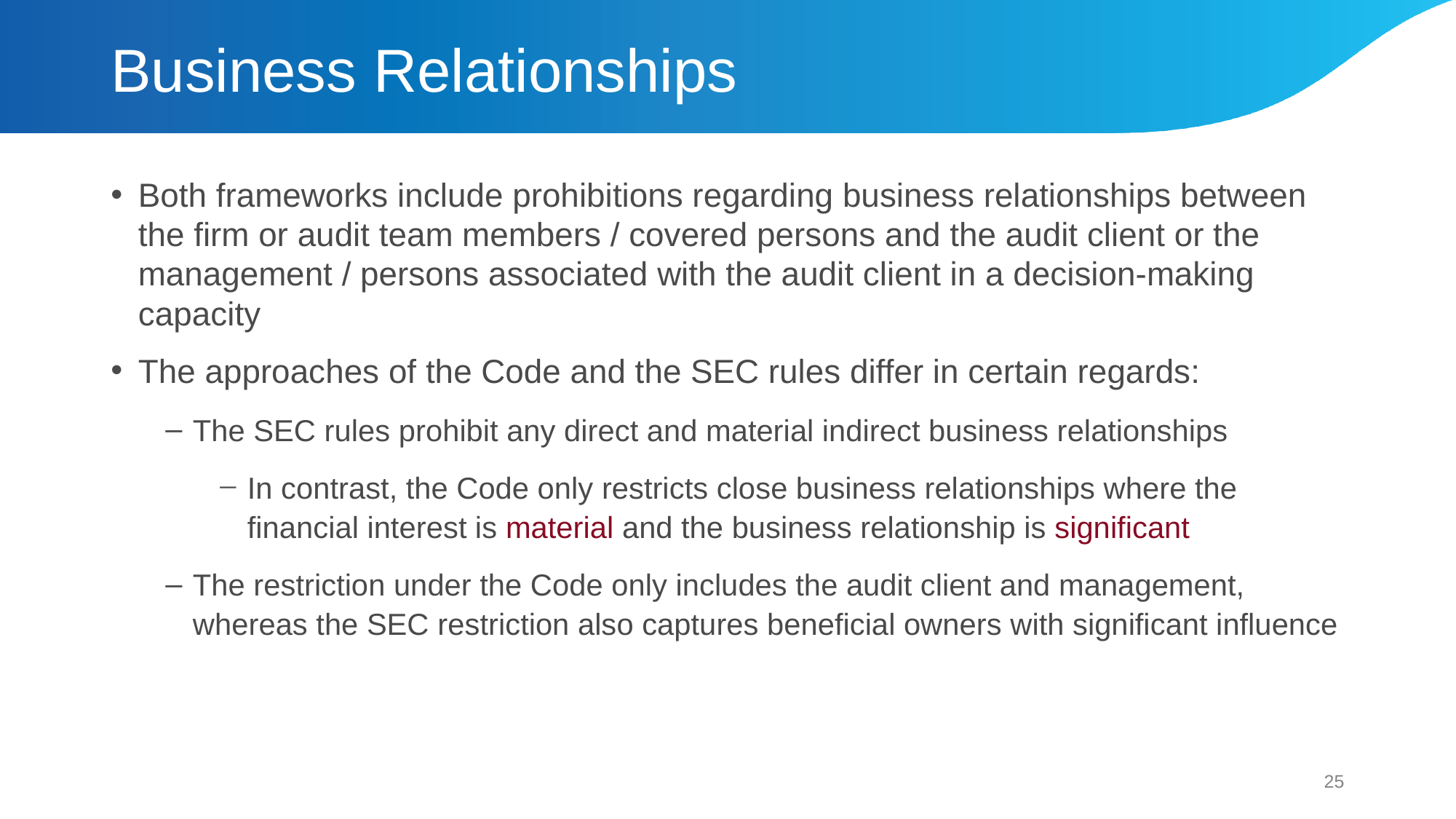

# Business Relationships
Both frameworks include prohibitions regarding business relationships between the firm or audit team members / covered persons and the audit client or the management / persons associated with the audit client in a decision-making capacity
The approaches of the Code and the SEC rules differ in certain regards:
The SEC rules prohibit any direct and material indirect business relationships
In contrast, the Code only restricts close business relationships where the financial interest is material and the business relationship is significant
The restriction under the Code only includes the audit client and management, whereas the SEC restriction also captures beneficial owners with significant influence
25